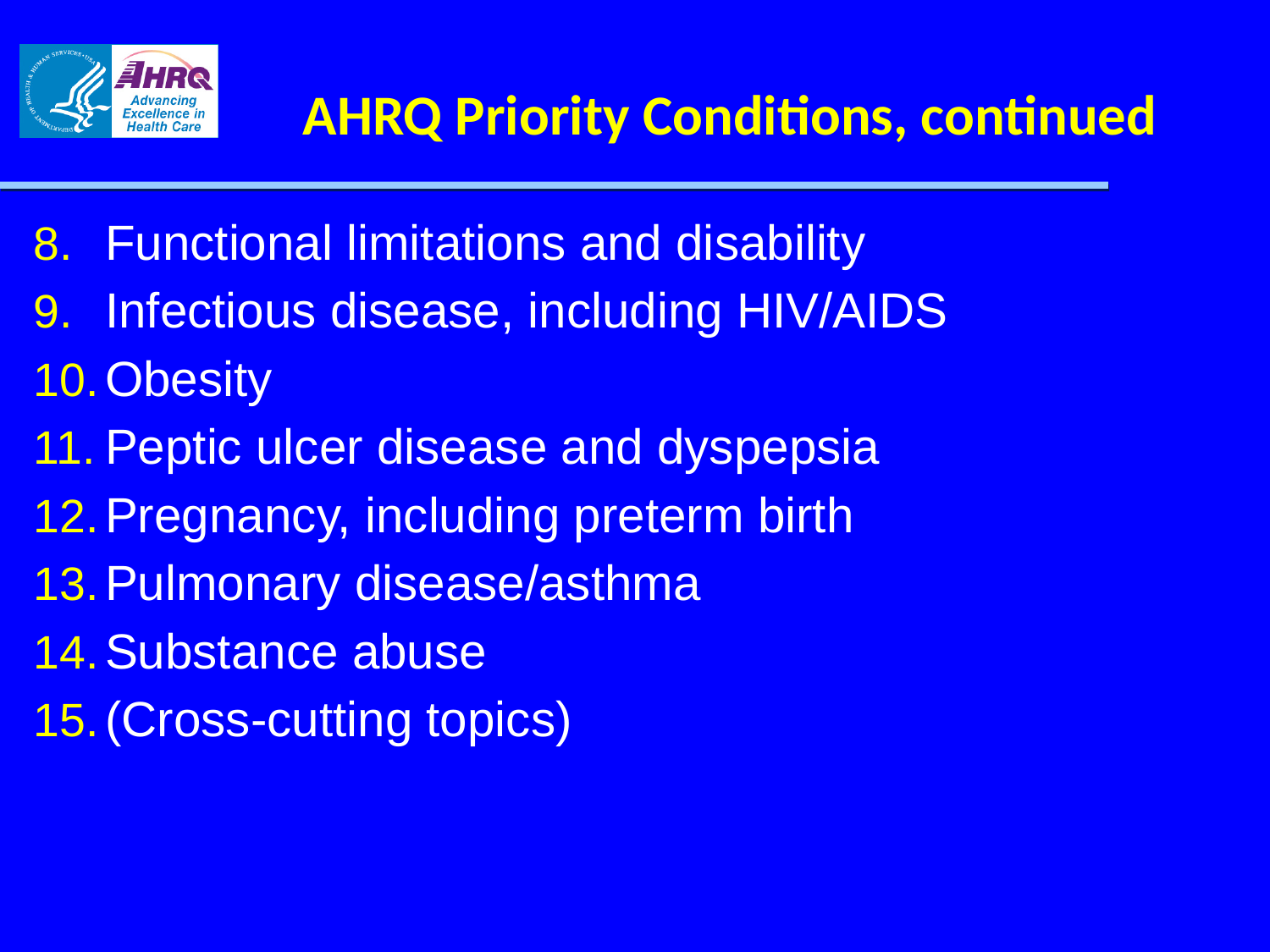

# AHRQ Priority Conditions, continued
Functional limitations and disability
Infectious disease, including HIV/AIDS
Obesity
Peptic ulcer disease and dyspepsia
Pregnancy, including preterm birth
Pulmonary disease/asthma
Substance abuse
(Cross-cutting topics)